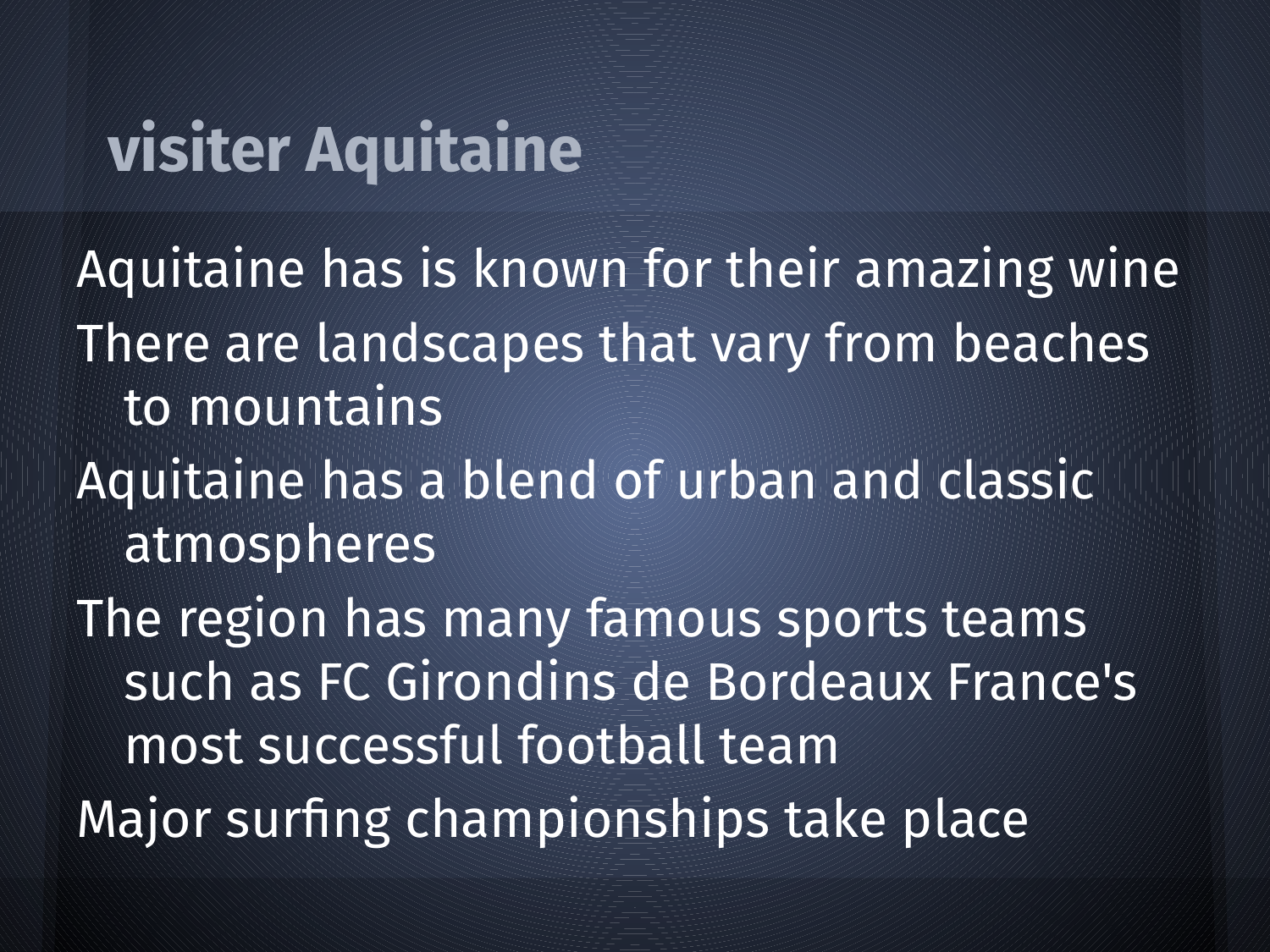

# visiter Aquitaine
Aquitaine has is known for their amazing wine
There are landscapes that vary from beaches to mountains
Aquitaine has a blend of urban and classic atmospheres
The region has many famous sports teams such as FC Girondins de Bordeaux France's most successful football team
Major surfing championships take place